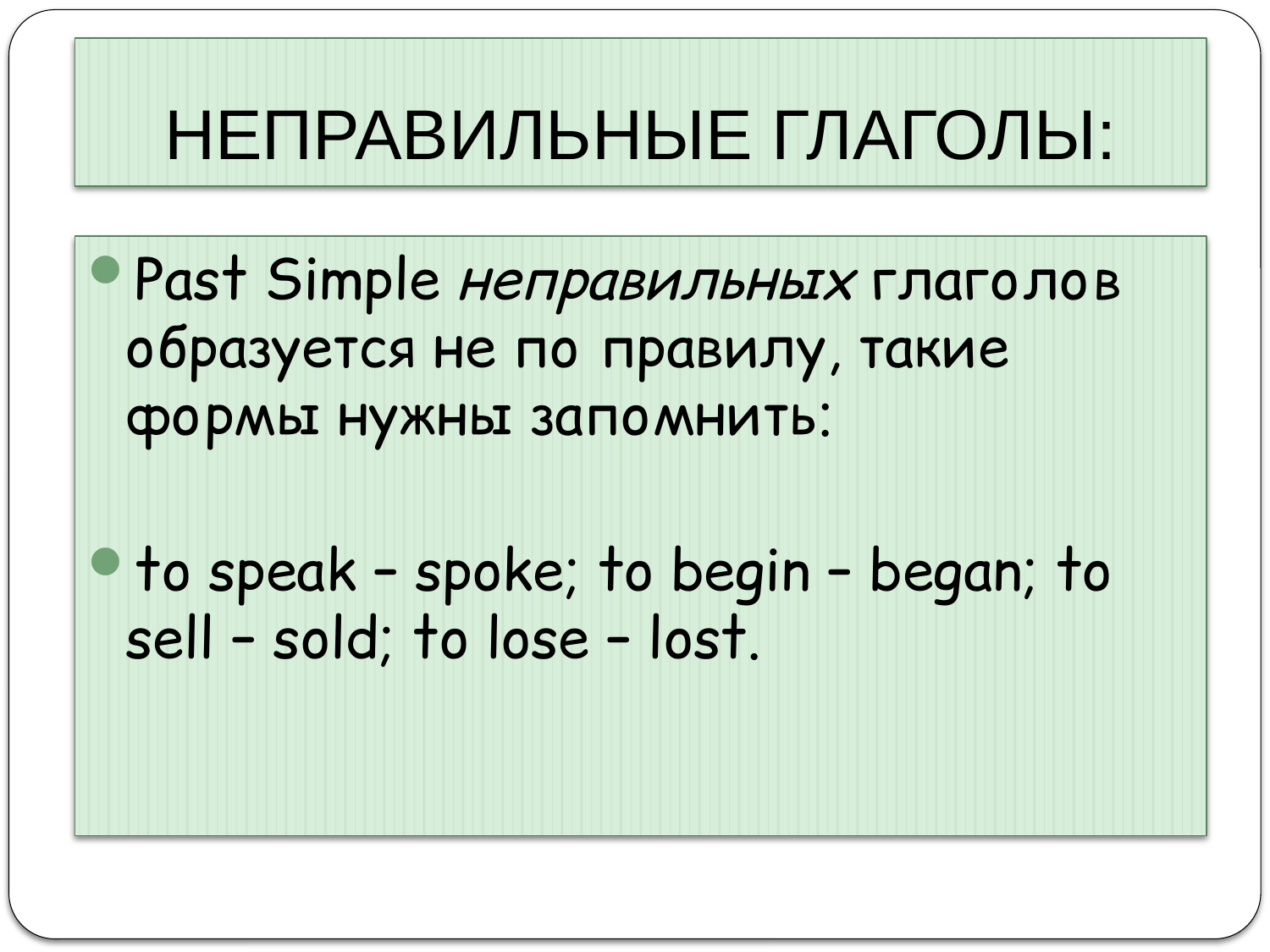

# НЕПРАВИЛЬНЫЕ ГЛАГОЛЫ:
Past Simple неправильных глаголов образуется не по правилу, такие формы нужны запомнить:

to speak – spoke; to begin – began; to sell – sold; to lose – lost.